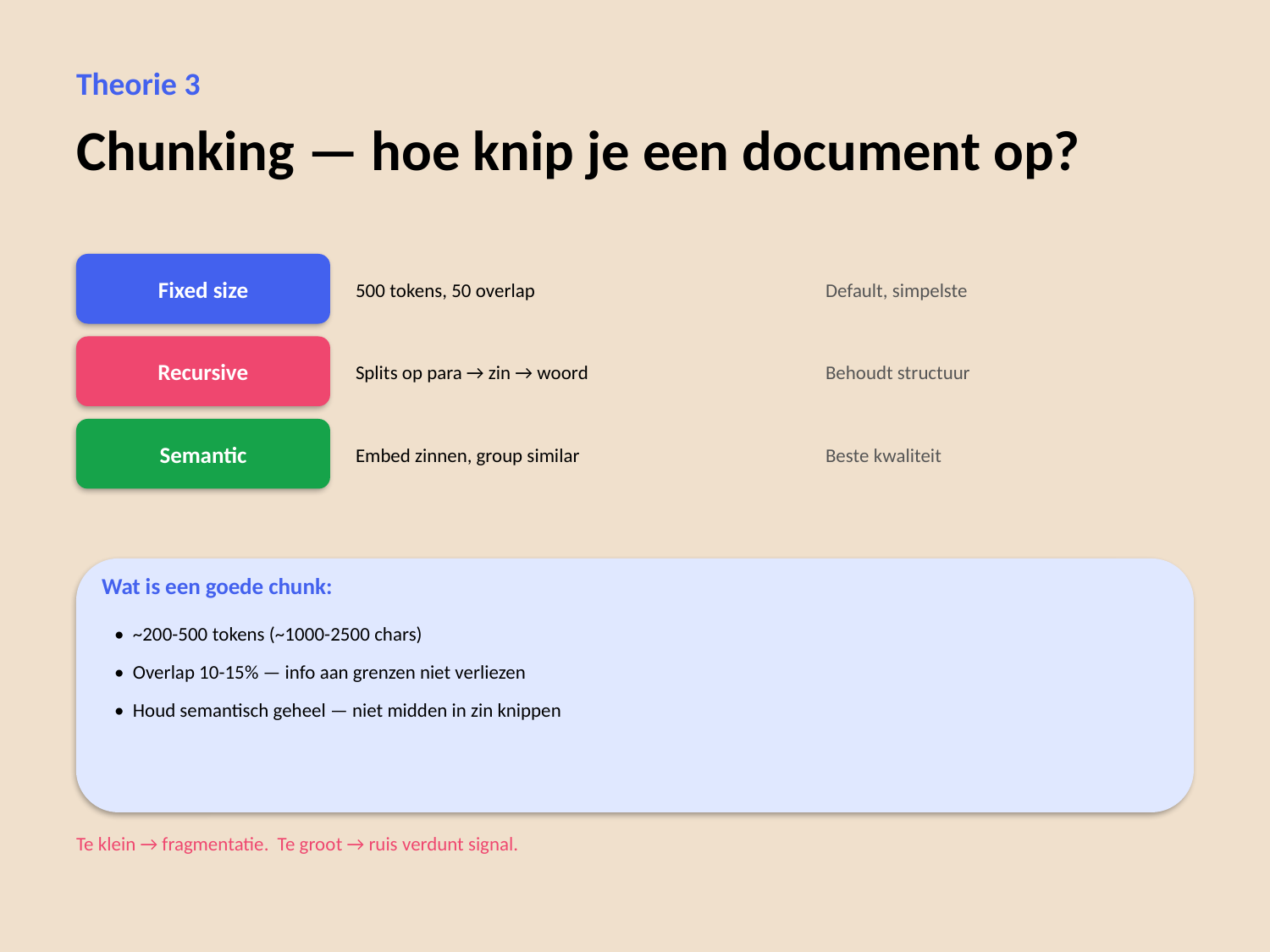

Theorie 3
Chunking — hoe knip je een document op?

Fixed size
500 tokens, 50 overlap
Default, simpelste

Recursive
Splits op para → zin → woord
Behoudt structuur

Semantic
Embed zinnen, group similar
Beste kwaliteit

Wat is een goede chunk:
•  ~200-500 tokens (~1000-2500 chars)
•  Overlap 10-15% — info aan grenzen niet verliezen
•  Houd semantisch geheel — niet midden in zin knippen
Te klein → fragmentatie.  Te groot → ruis verdunt signal.